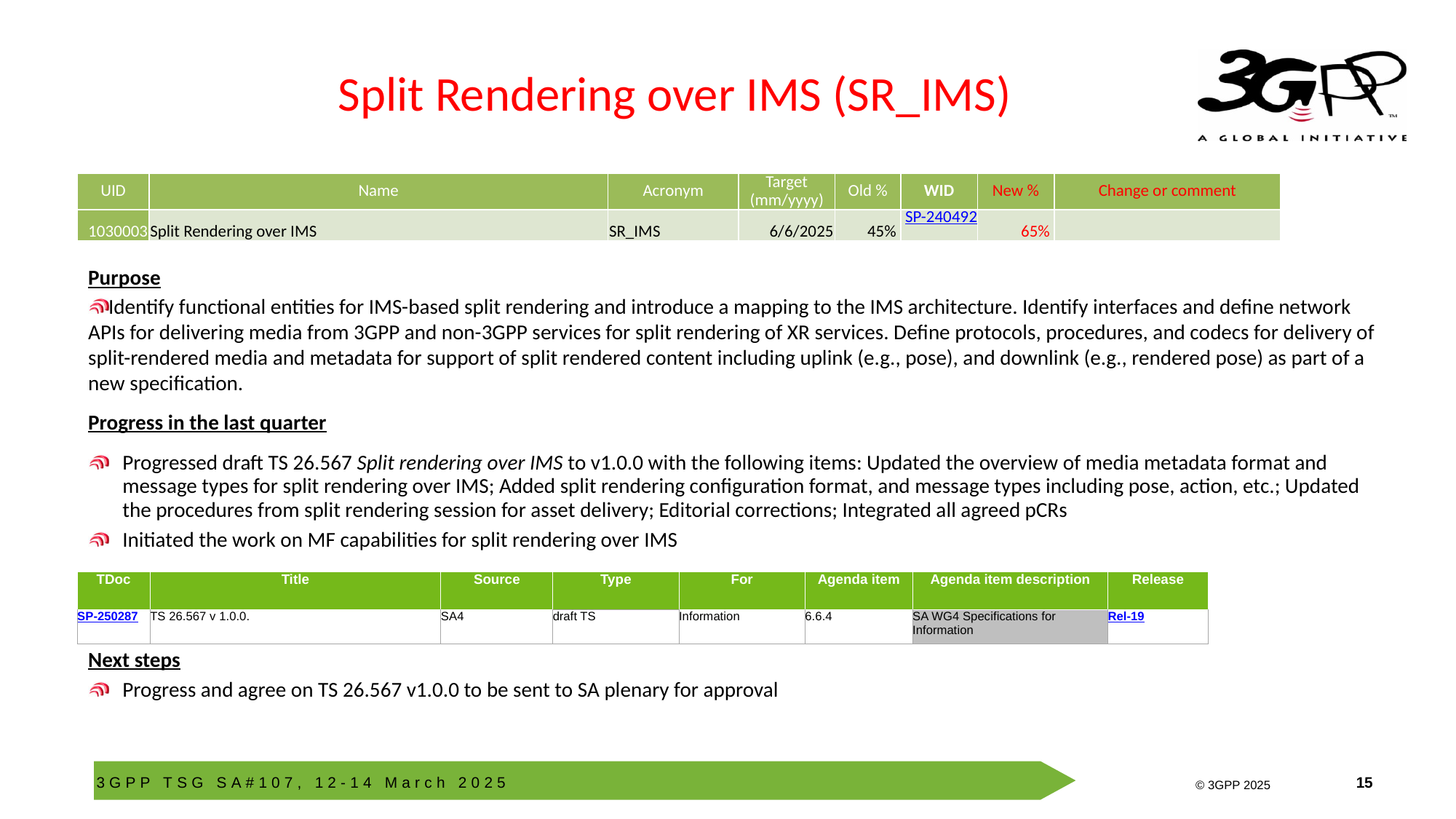

# Split Rendering over IMS (SR_IMS)
| UID | Name | Acronym | Target (mm/yyyy) | Old % | WID | New % | Change or comment |
| --- | --- | --- | --- | --- | --- | --- | --- |
| 1030003 | Split Rendering over IMS | SR\_IMS | 6/6/2025 | 45% | SP-240492 | 65% |  |
Purpose
Identify functional entities for IMS-based split rendering and introduce a mapping to the IMS architecture. Identify interfaces and define network APIs for delivering media from 3GPP and non-3GPP services for split rendering of XR services. Define protocols, procedures, and codecs for delivery of split-rendered media and metadata for support of split rendered content including uplink (e.g., pose), and downlink (e.g., rendered pose) as part of a new specification.
Progress in the last quarter
Progressed draft TS 26.567 Split rendering over IMS to v1.0.0 with the following items: Updated the overview of media metadata format and message types for split rendering over IMS; Added split rendering configuration format, and message types including pose, action, etc.; Updated the procedures from split rendering session for asset delivery; Editorial corrections; Integrated all agreed pCRs
Initiated the work on MF capabilities for split rendering over IMS

Next steps
Progress and agree on TS 26.567 v1.0.0 to be sent to SA plenary for approval

| TDoc | Title | Source | Type | For | Agenda item | Agenda item description | Release |
| --- | --- | --- | --- | --- | --- | --- | --- |
| SP-250287 | TS 26.567 v 1.0.0. | SA4 | draft TS | Information | 6.6.4 | SA WG4 Specifications for Information | Rel-19 |